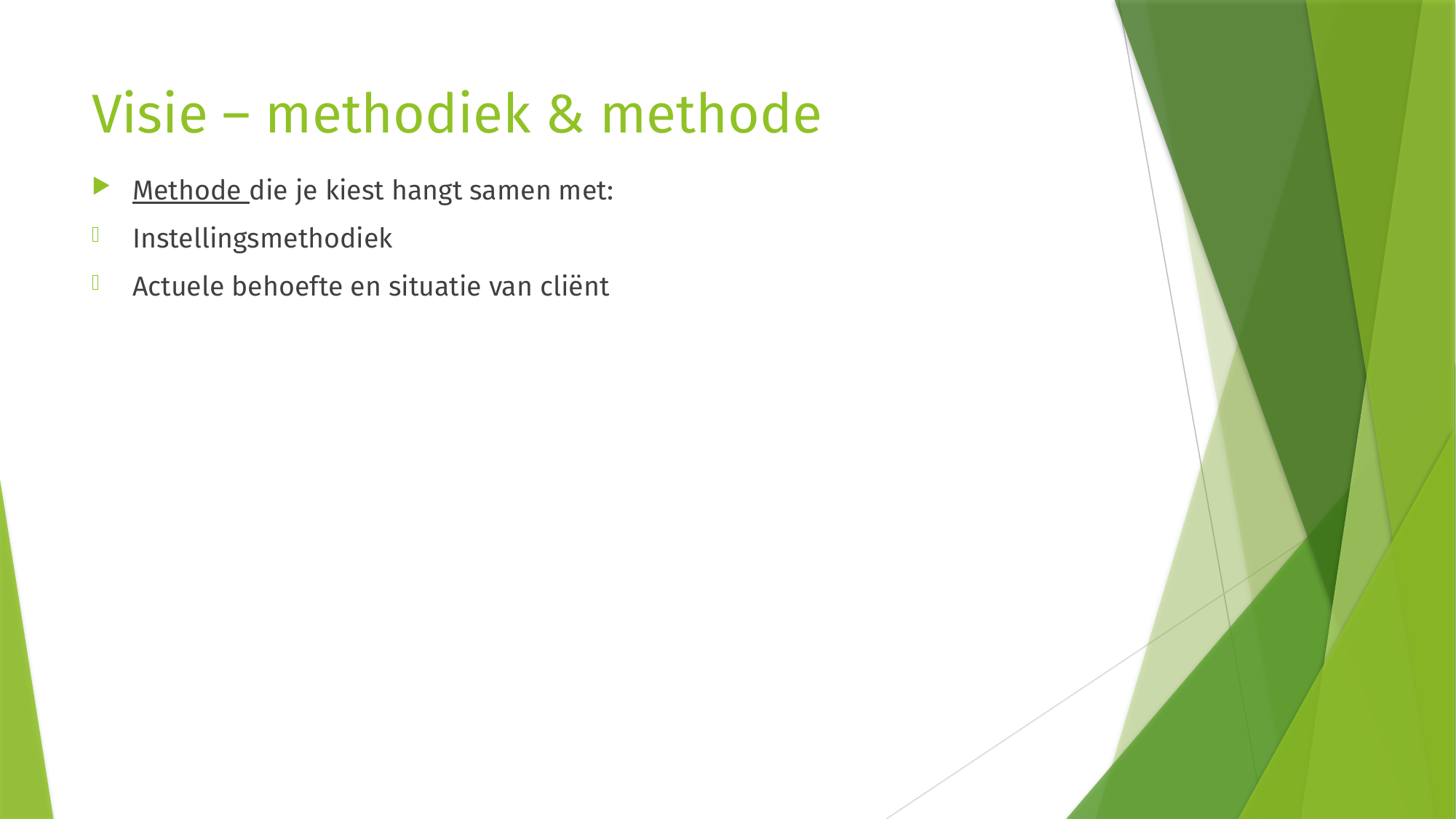

# Visie – methodiek & methode
Methode die je kiest hangt samen met:
Instellingsmethodiek
Actuele behoefte en situatie van cliënt